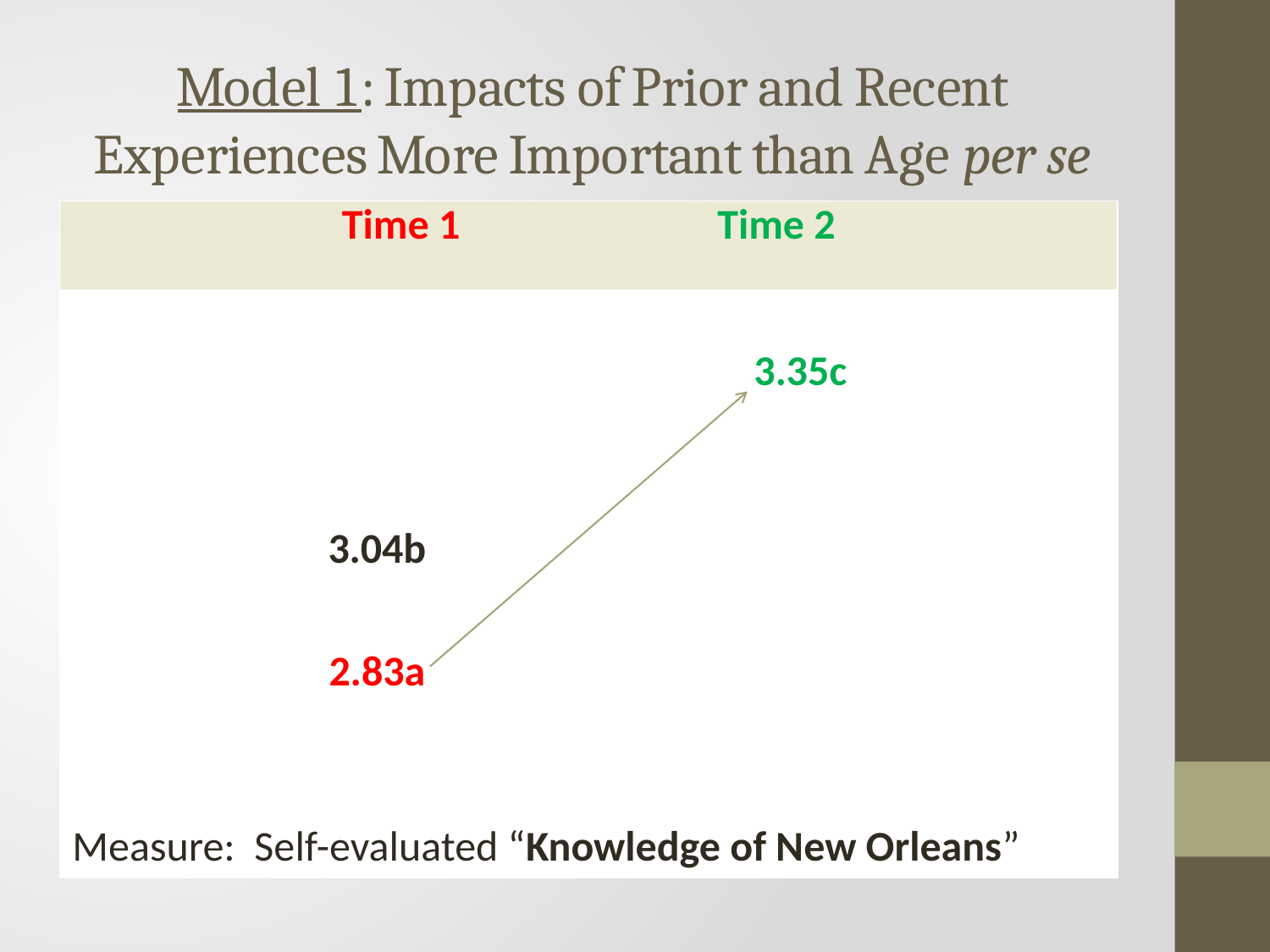

# Model 1: Impacts of Prior and Recent Experiences More Important than Age per se
| Time 1 Time 2 |  |  |  |  |
| --- | --- | --- | --- | --- |
|  |  |  |  |  |
|  |  |  | 3.35c |  |
|  |  |  |  |  |
|  |  |  |  |  |
|  | 3.04b |  |  |  |
|  |  |  |  |  |
|  | 2.83a |  |  |  |
| Measure: Self-evaluated “Knowledge of New Orleans” |  |  |  |  |